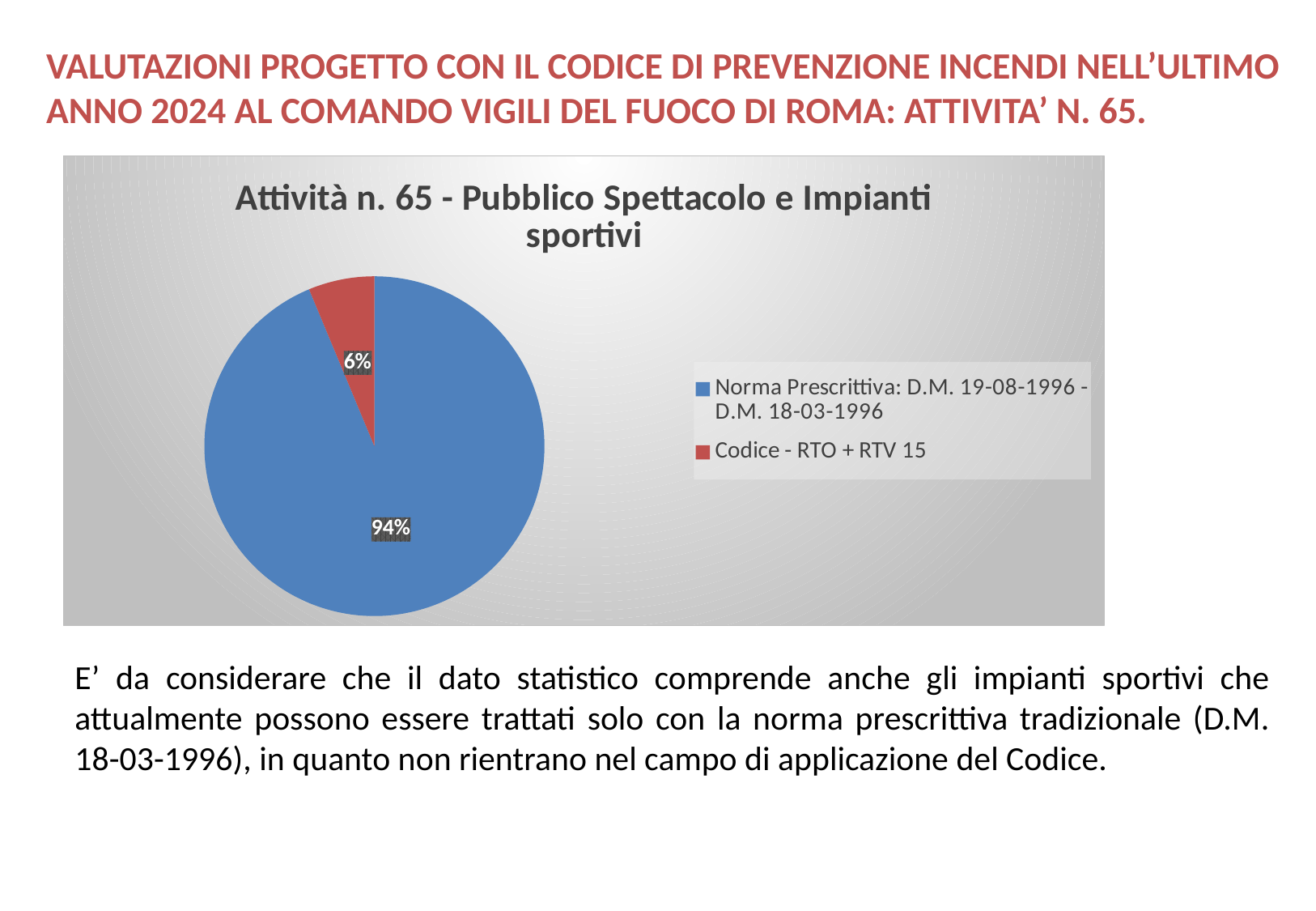

# VALUTAZIONI PROGETTO CON IL CODICE DI PREVENZIONE INCENDI NELL’ULTIMO ANNO 2024 AL COMANDO VIGILI DEL FUOCO DI ROMA: ATTIVITA’ N. 65.

### Chart: Attività n. 65 - Pubblico Spettacolo e Impianti sportivi

| Category |  |
|---|---|
| Norma Prescrittiva: D.M. 19-08-1996 - D.M. 18-03-1996 | 194.0 |
| Codice - RTO + RTV 15 | 13.0 |
E’ da considerare che il dato statistico comprende anche gli impianti sportivi che attualmente possono essere trattati solo con la norma prescrittiva tradizionale (D.M. 18-03-1996), in quanto non rientrano nel campo di applicazione del Codice.